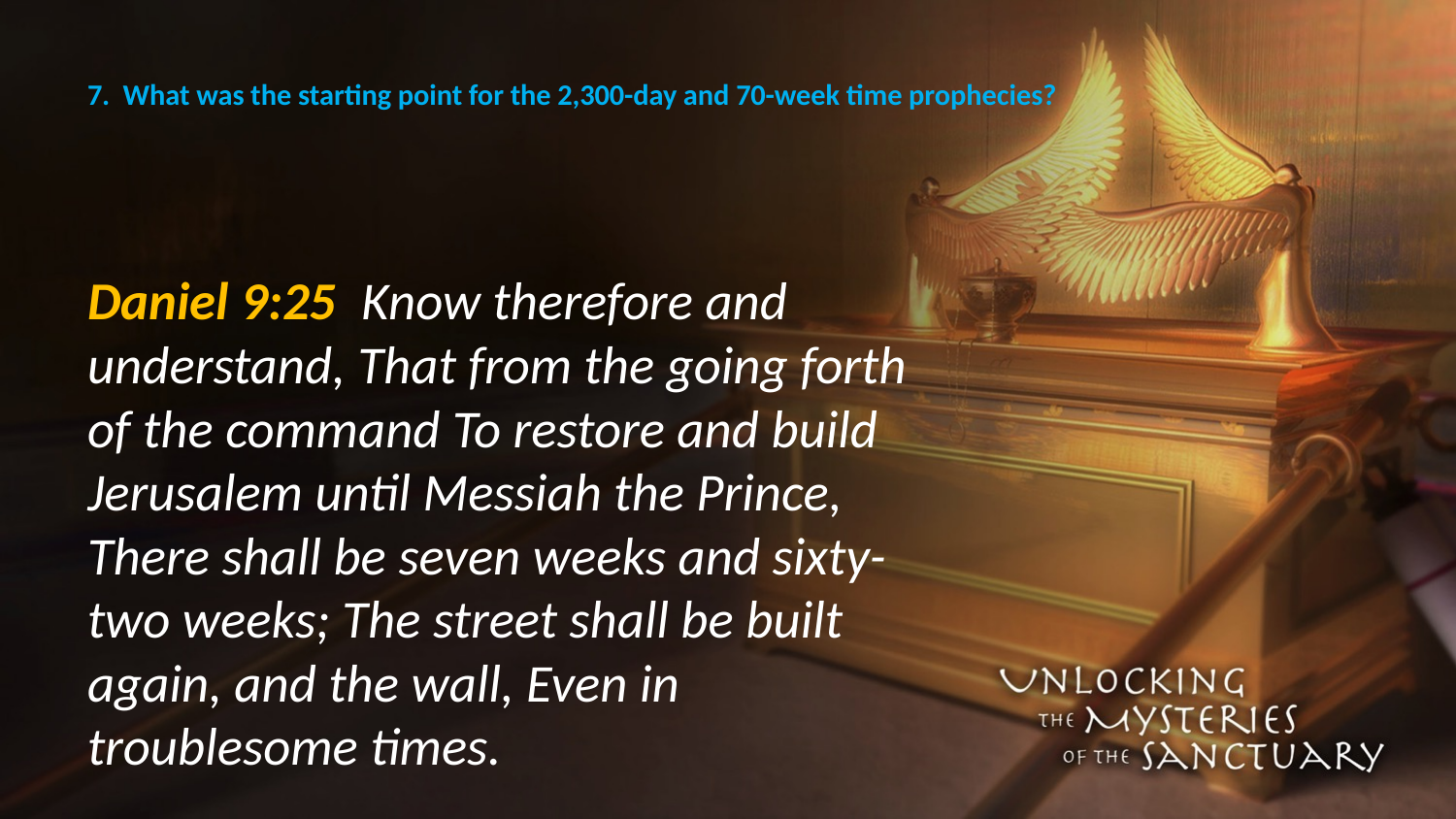

# 7.  What was the starting point for the 2,300-day and 70-week time prophecies?

Daniel 9:25  Know therefore and understand, That from the going forth of the command To restore and build Jerusalem until Messiah the Prince, There shall be seven weeks and sixty-two weeks; The street shall be built again, and the wall, Even in troublesome times.